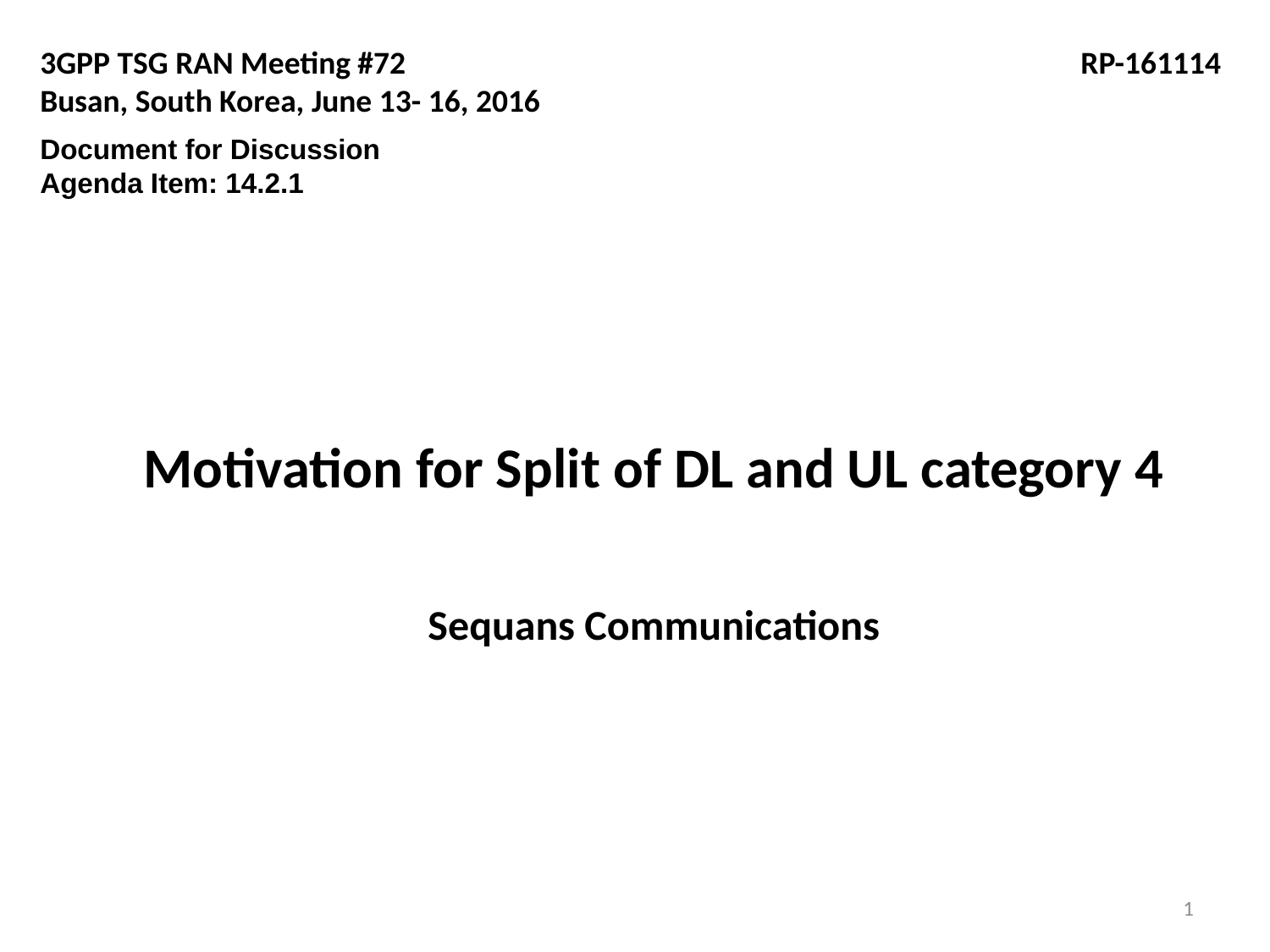

3GPP TSG RAN Meeting #72
Busan, South Korea, June 13- 16, 2016

Document for Discussion
Agenda Item: 14.2.1
RP-161114
Motivation for Split of DL and UL category 4
Sequans Communications
1